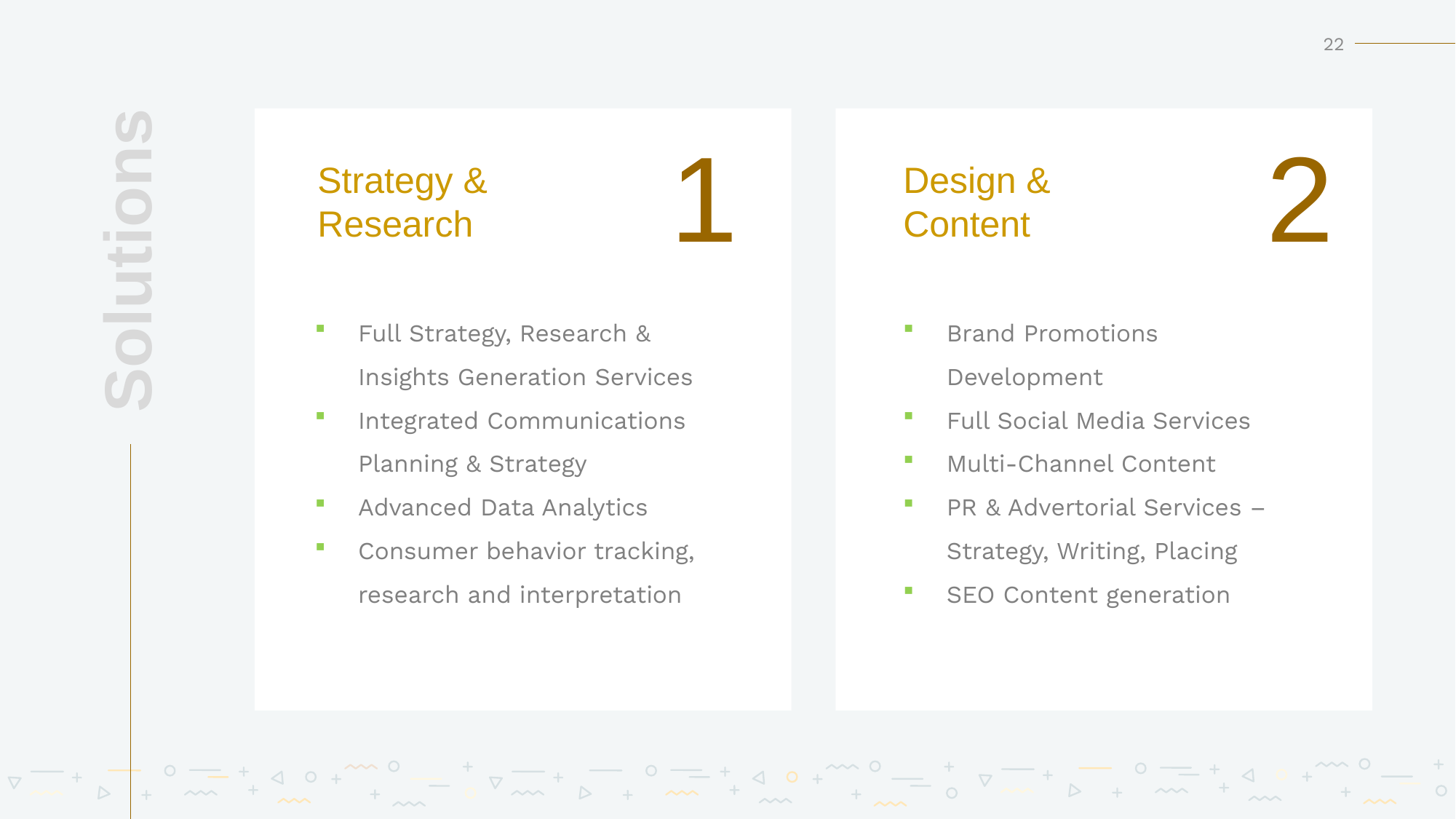

22

1
2
Design & Content
Strategy & Research
Solutions
Full Strategy, Research & Insights Generation Services
Integrated Communications Planning & Strategy
Advanced Data Analytics
Consumer behavior tracking, research and interpretation
Brand Promotions Development
Full Social Media Services
Multi-Channel Content
PR & Advertorial Services – Strategy, Writing, Placing
SEO Content generation